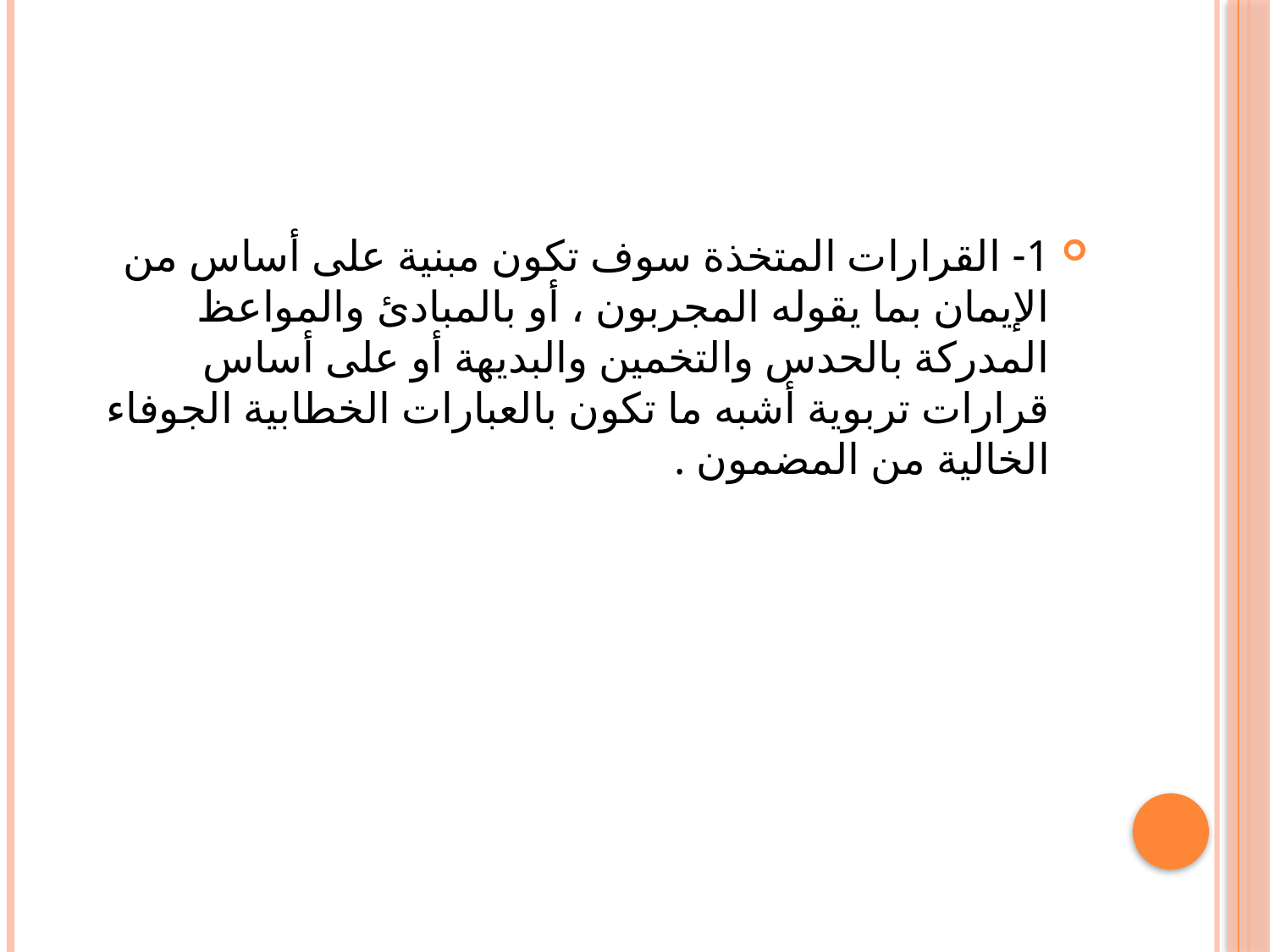

#
1- القرارات المتخذة سوف تكون مبنية على أساس من الإيمان بما يقوله المجربون ، أو بالمبادئ والمواعظ المدركة بالحدس والتخمين والبديهة أو على أساس قرارات تربوية أشبه ما تكون بالعبارات الخطابية الجوفاء الخالية من المضمون .